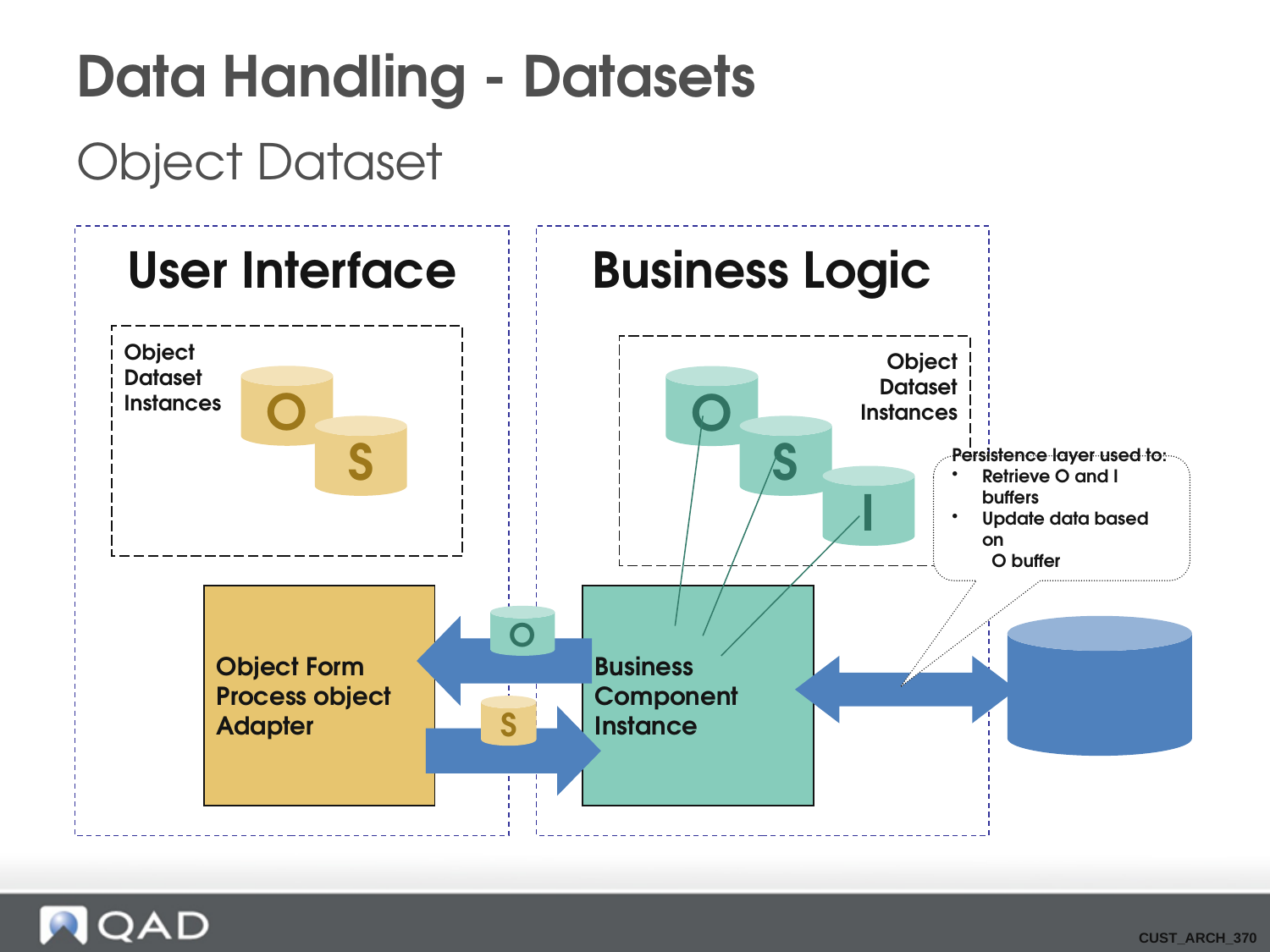

# Data Handling - Datasets
Object Dataset
User Interface
Business Logic
Object
Dataset
Instances
Object
Dataset
Instances
O
O
S

S

Persistence layer used to:
Retrieve O and I buffers
Update data based on
  O buffer

I

Object Form
Process object
Adapter
Business
Component
Instance
O

S

CUST_ARCH_370